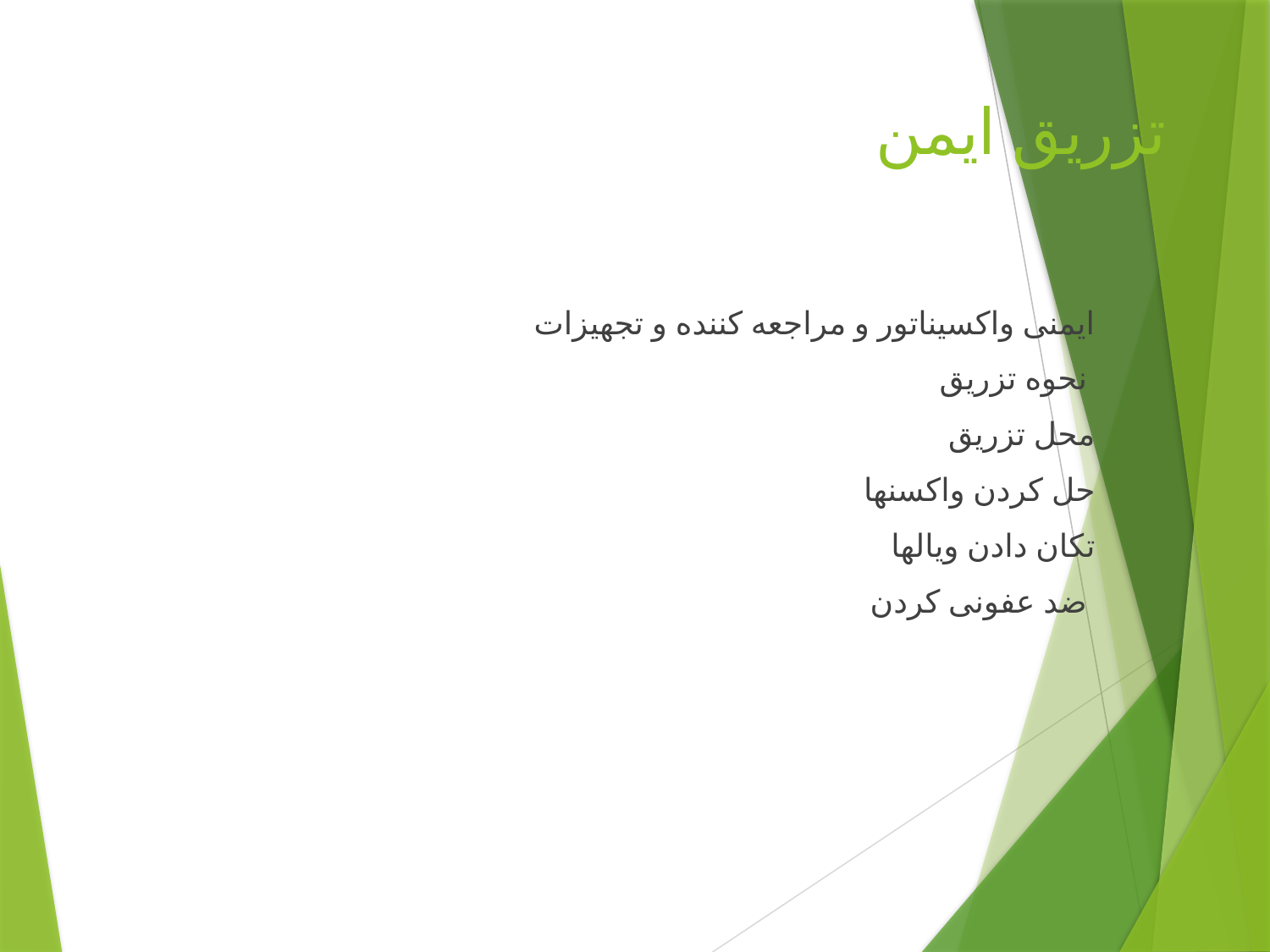

# تزریق ایمن
ایمنی واکسیناتور و مراجعه کننده و تجهیزات
نحوه تزریق
محل تزریق
حل کردن واکسنها
تکان دادن ویالها
ضد عفونی کردن